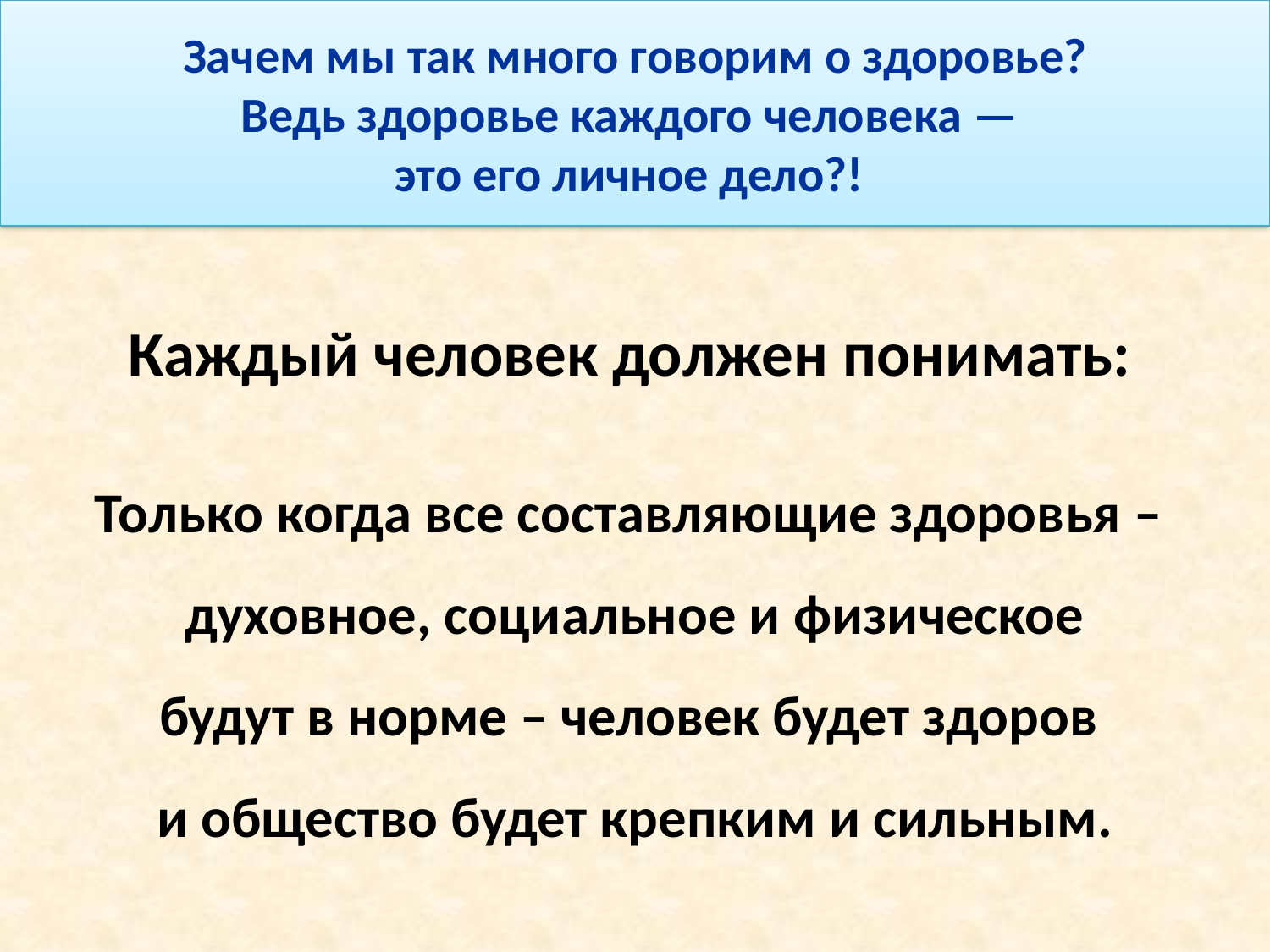

Зачем мы так много говорим о здоровье?
Ведь здоровье каждого человека —
это его личное дело?!
#
Каждый человек должен понимать:
Только когда все составляющие здоровья –
духовное, социальное и физическое
будут в норме – человек будет здоров
и общество будет крепким и сильным.